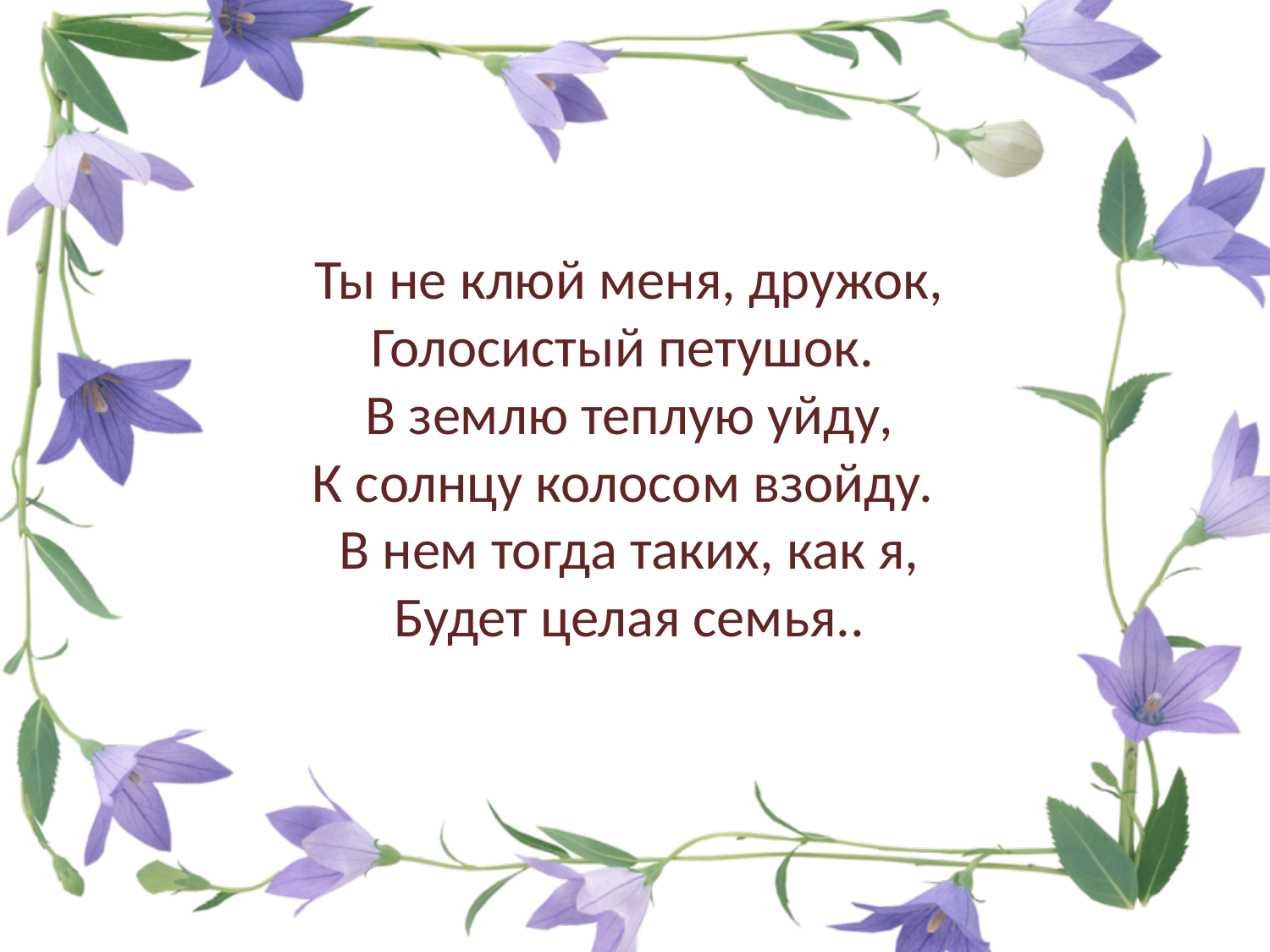

Ты не клюй меня, дружок,
Голосистый петушок.
В землю теплую уйду,
К солнцу колосом взойду.
В нем тогда таких, как я,
Будет целая семья..